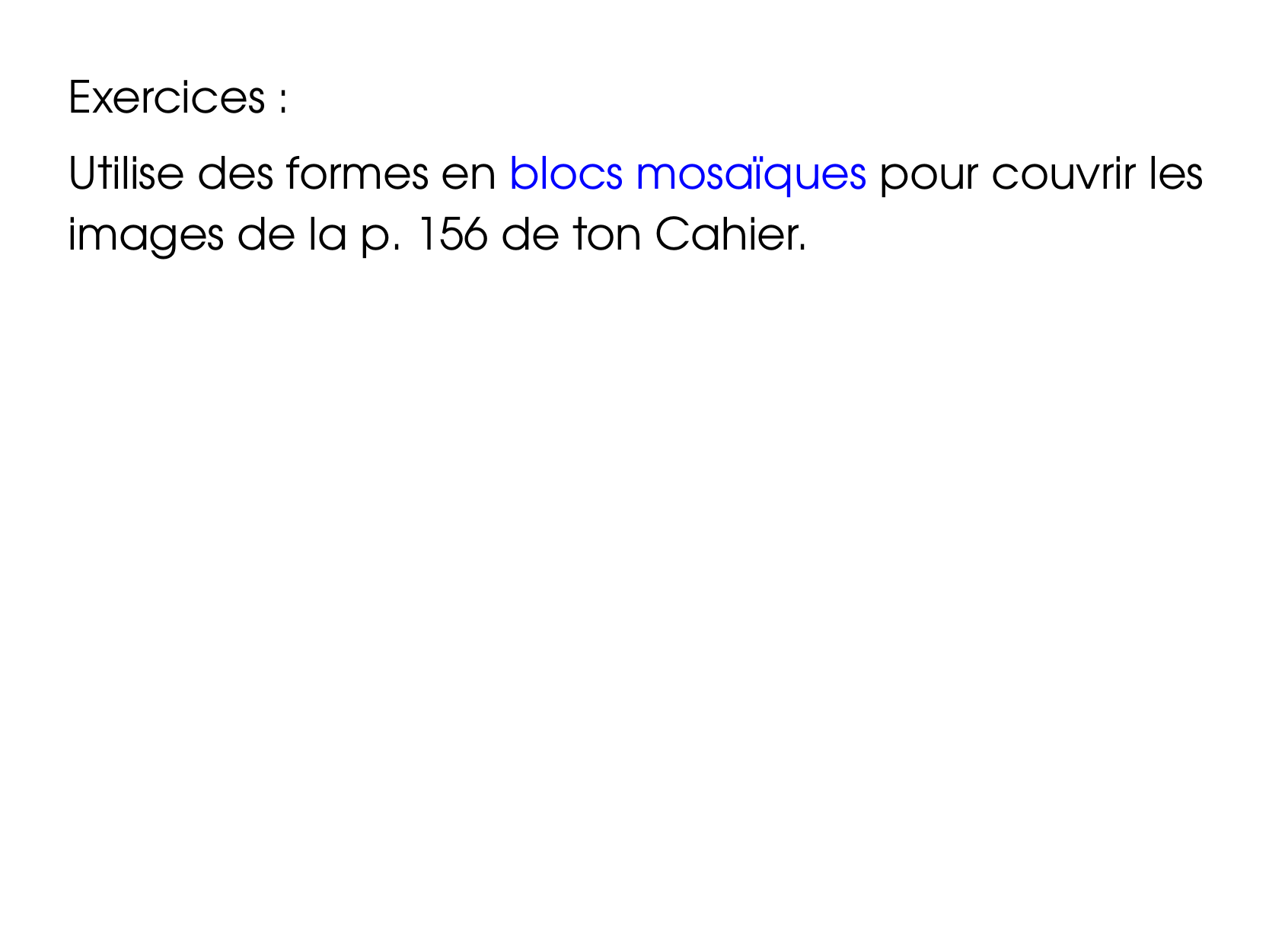

Exercices :
Utilise des formes en blocs mosaïques pour couvrir les images de la p. 156 de ton Cahier.